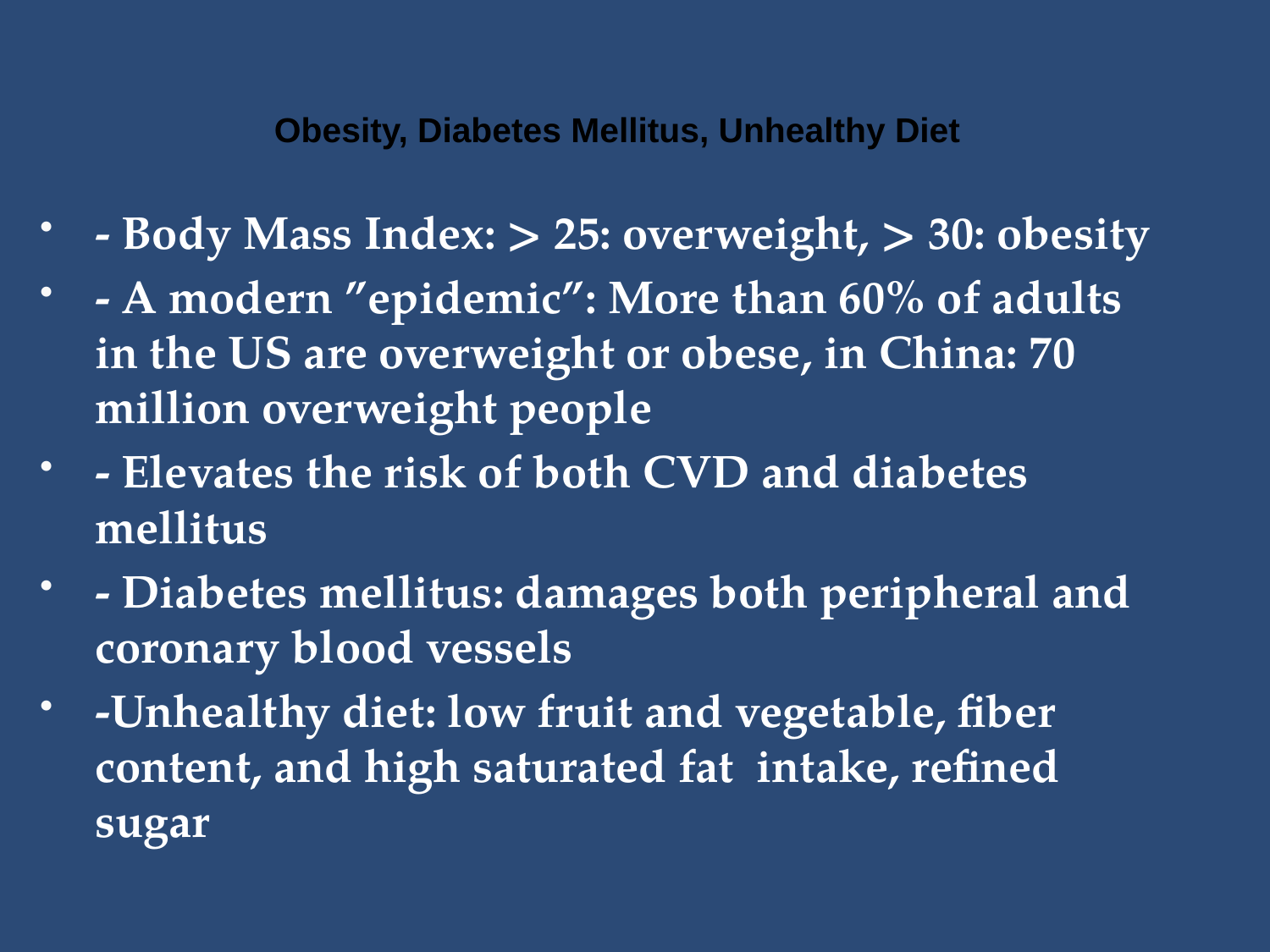

# Obesity, Diabetes Mellitus, Unhealthy Diet
- Body Mass Index: > 25: overweight, > 30: obesity
- A modern ”epidemic”: More than 60% of adults in the US are overweight or obese, in China: 70 million overweight people
- Elevates the risk of both CVD and diabetes mellitus
- Diabetes mellitus: damages both peripheral and coronary blood vessels
-Unhealthy diet: low fruit and vegetable, fiber content, and high saturated fat  intake, refined sugar